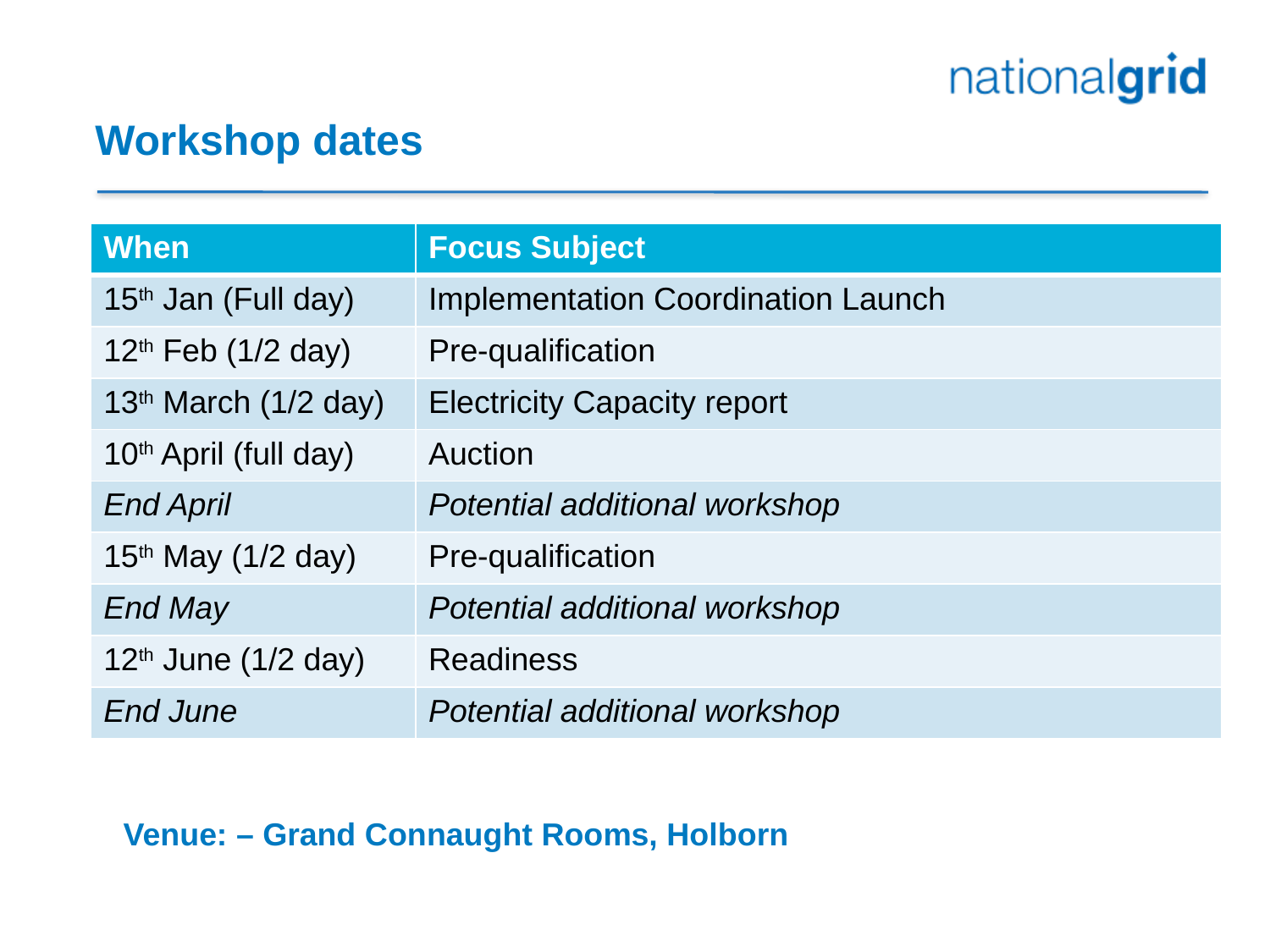

# Workshop dates
| When | Focus Subject |
| --- | --- |
| 15th Jan (Full day) | Implementation Coordination Launch |
| 12th Feb (1/2 day) | Pre-qualification |
| 13th March (1/2 day) | Electricity Capacity report |
| 10th April (full day) | Auction |
| End April | Potential additional workshop |
| 15th May (1/2 day) | Pre-qualification |
| End May | Potential additional workshop |
| 12th June (1/2 day) | Readiness |
| End June | Potential additional workshop |
Venue: – Grand Connaught Rooms, Holborn